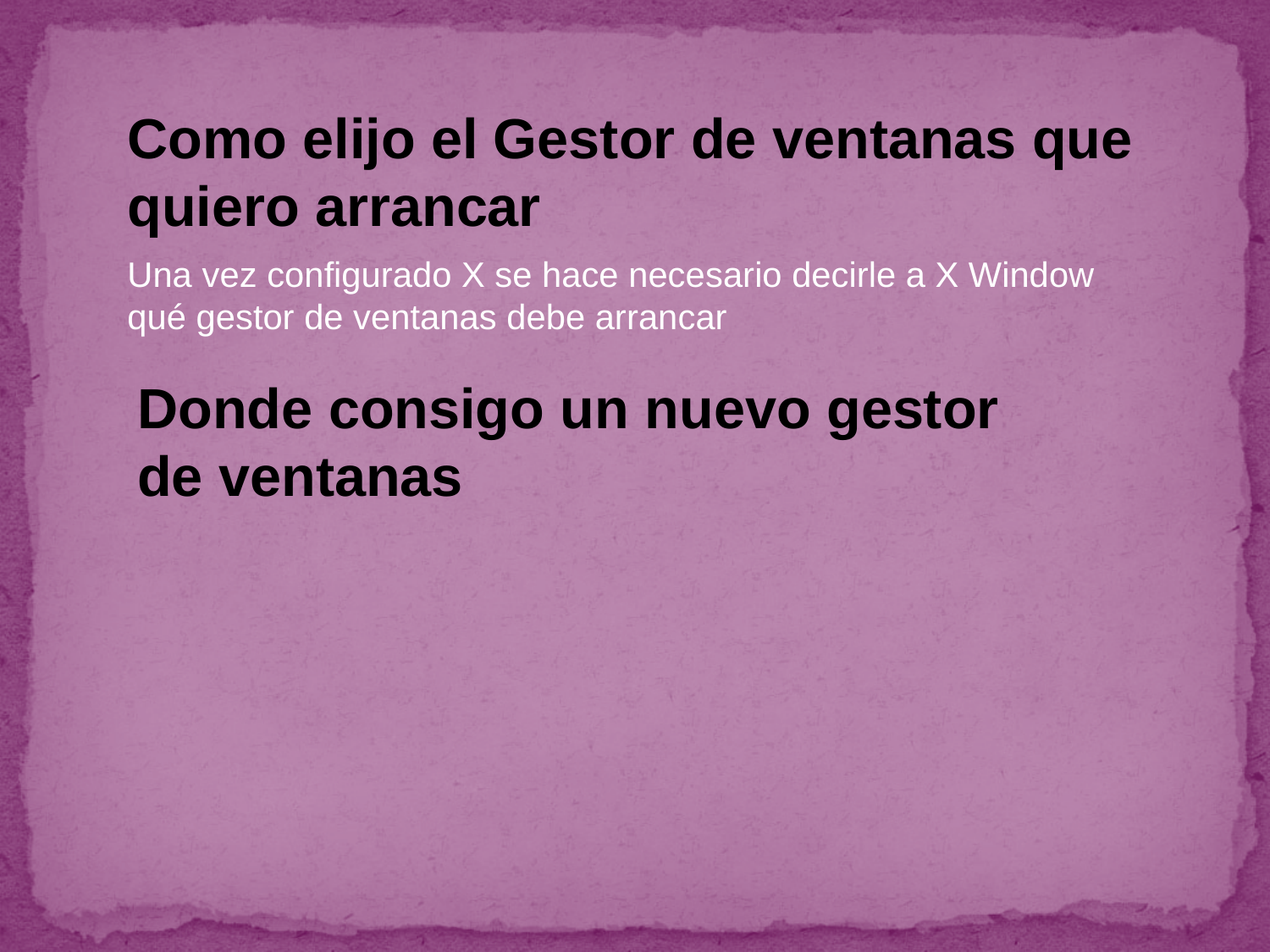

Como elijo el Gestor de ventanas que quiero arrancar
Una vez configurado X se hace necesario decirle a X Window qué gestor de ventanas debe arrancar
Donde consigo un nuevo gestor de ventanas